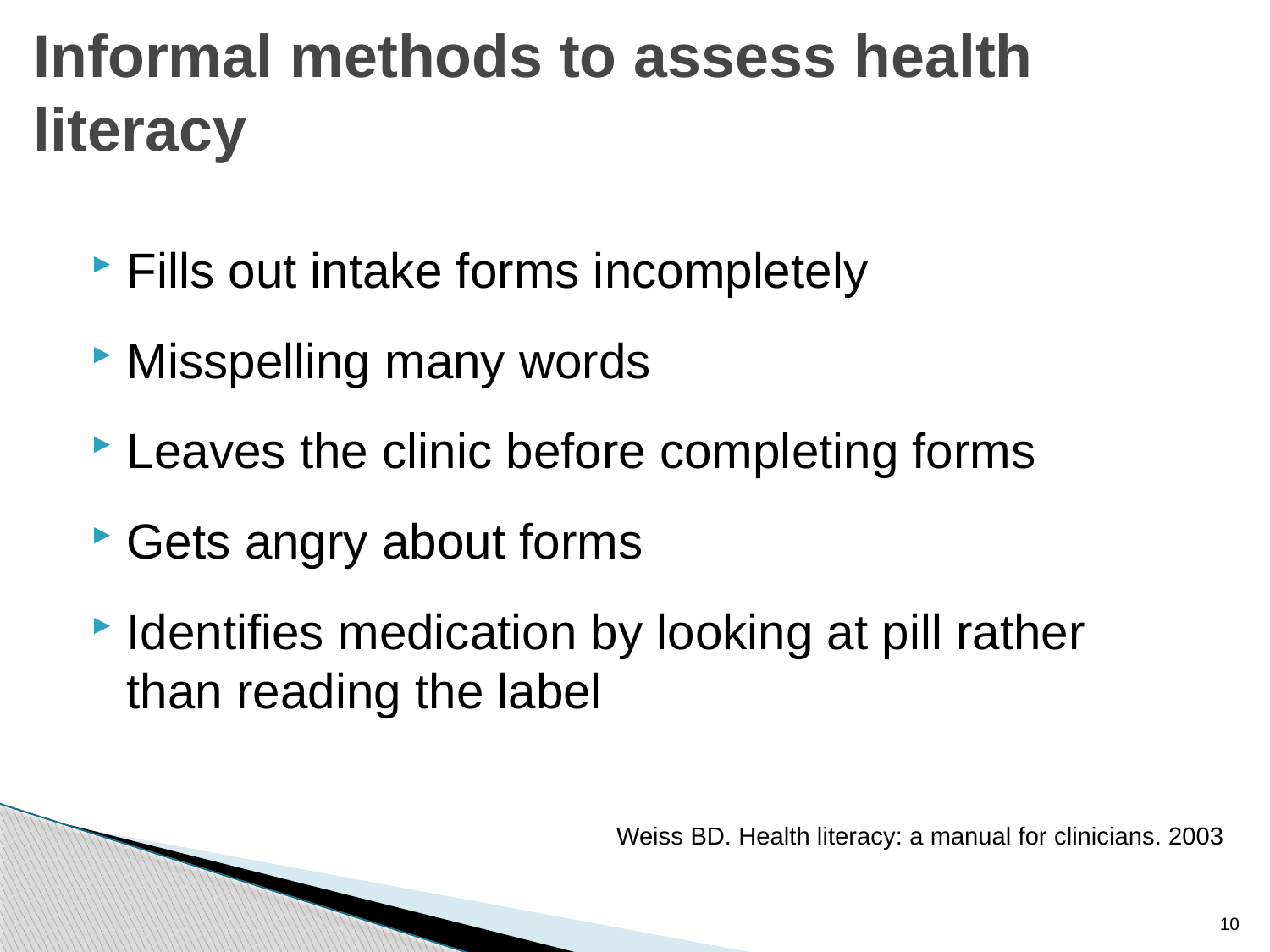

# Informal methods to assess health literacy
Fills out intake forms incompletely

Misspelling many words

Leaves the clinic before completing forms

Gets angry about forms

Identifies medication by looking at pill rather than reading the label
Weiss BD. Health literacy: a manual for clinicians. 2003
10